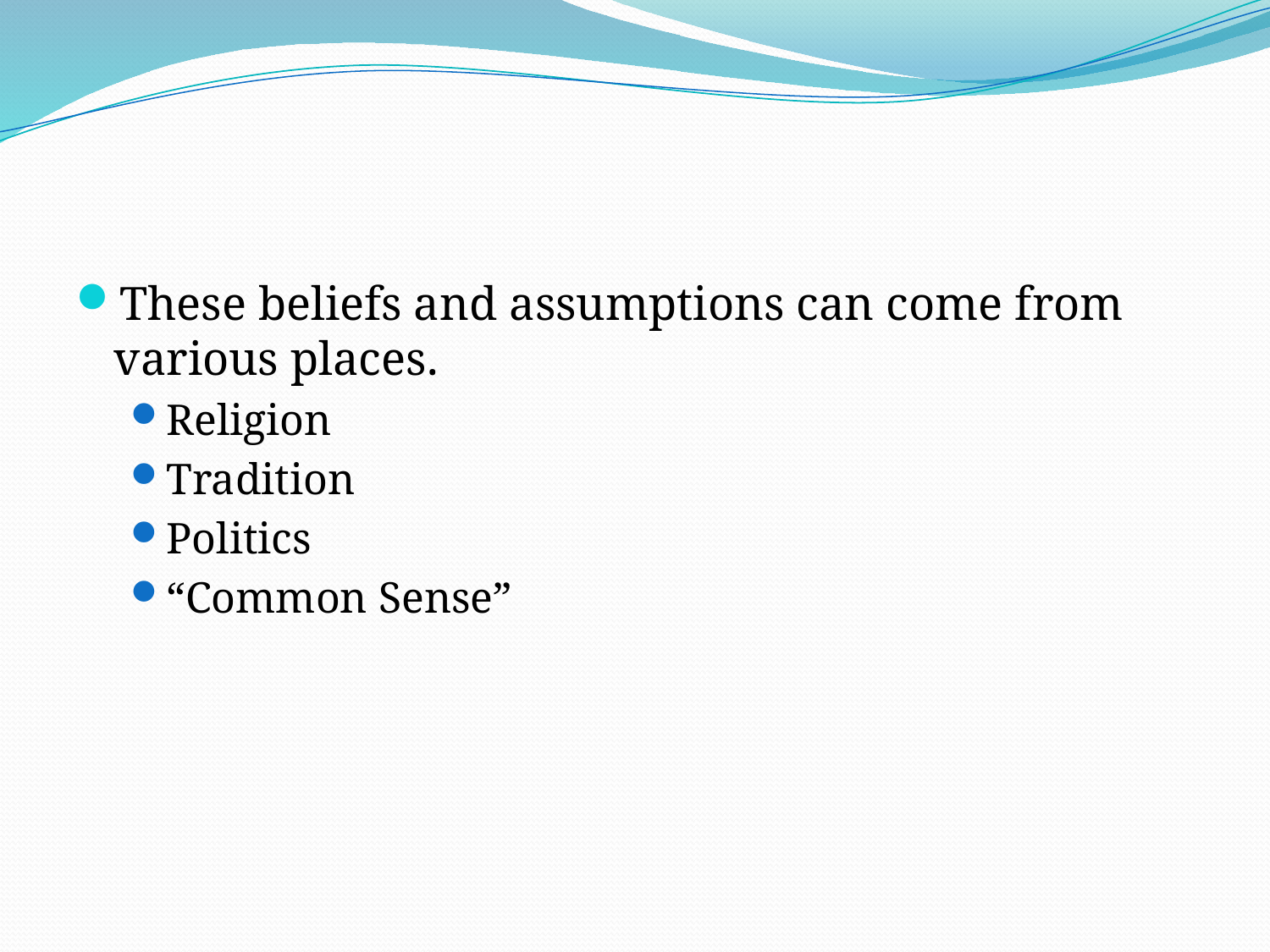

#
These beliefs and assumptions can come from various places.
Religion
Tradition
Politics
“Common Sense”